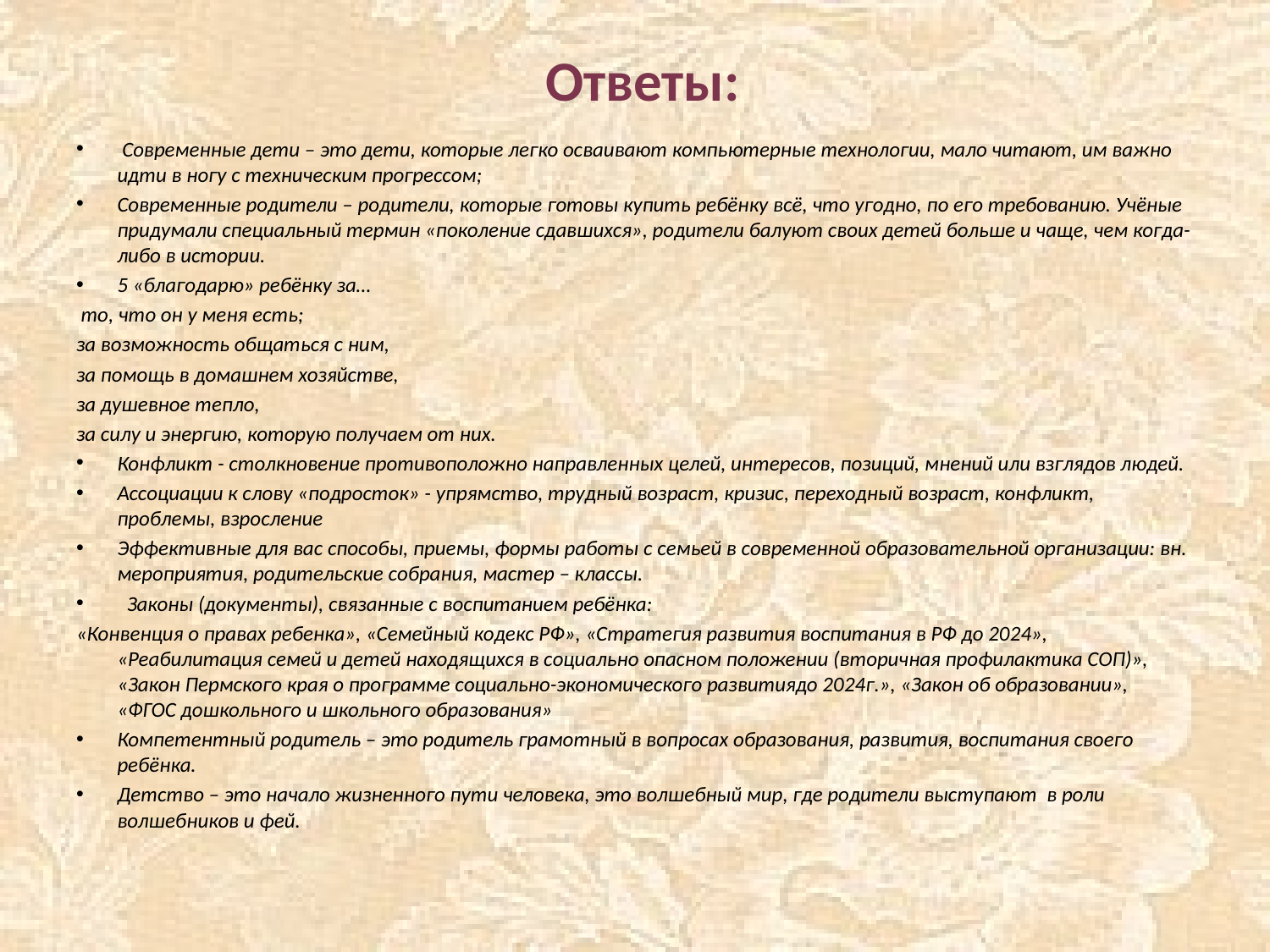

# Ответы:
 Современные дети – это дети, которые легко осваивают компьютерные технологии, мало читают, им важно идти в ногу с техническим прогрессом;
Современные родители – родители, которые готовы купить ребёнку всё, что угодно, по его требованию. Учёные придумали специальный термин «поколение сдавшихся», родители балуют своих детей больше и чаще, чем когда-либо в истории.
5 «благодарю» ребёнку за…
 то, что он у меня есть;
за возможность общаться с ним,
за помощь в домашнем хозяйстве,
за душевное тепло,
за силу и энергию, которую получаем от них.
Конфликт - столкновение противоположно направленных целей, интересов, позиций, мнений или взглядов людей.
Ассоциации к слову «подросток» - упрямство, трудный возраст, кризис, переходный возраст, конфликт, проблемы, взросление
Эффективные для вас способы, приемы, формы работы с семьей в современной образовательной организации: вн. мероприятия, родительские собрания, мастер – классы.
  Законы (документы), связанные с воспитанием ребёнка:
«Конвенция о правах ребенка», «Семейный кодекс РФ», «Стратегия развития воспитания в РФ до 2024», «Реабилитация семей и детей находящихся в социально опасном положении (вторичная профилактика СОП)», «Закон Пермского края о программе социально-экономического развитиядо 2024г.», «Закон об образовании»,  «ФГОС дошкольного и школьного образования»
Компетентный родитель – это родитель грамотный в вопросах образования, развития, воспитания своего ребёнка.
Детство – это начало жизненного пути человека, это волшебный мир, где родители выступают  в роли волшебников и фей.